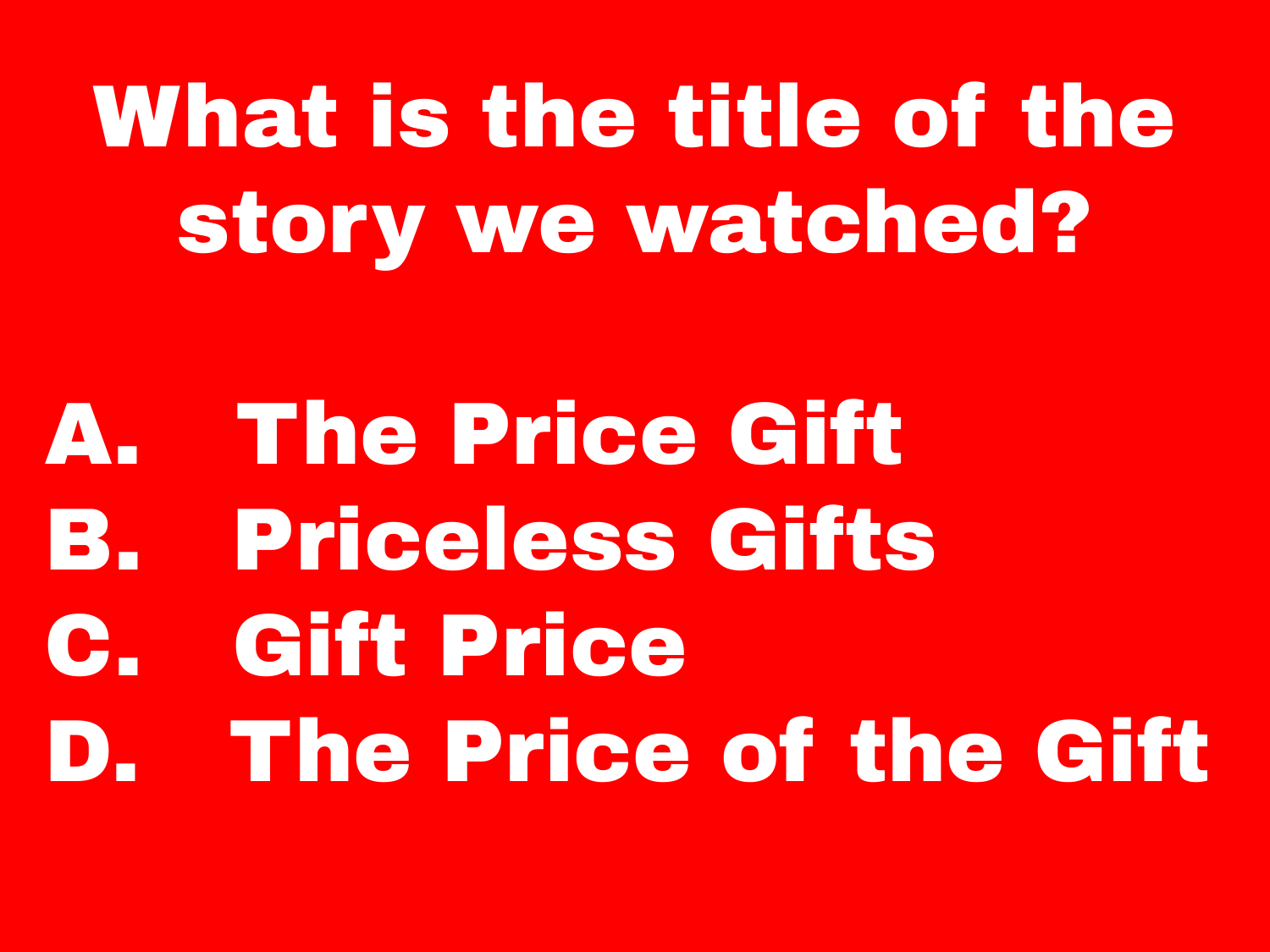

What is the title of the story we watched?

   The Price Gift
   Priceless Gifts
   Gift Price
   The Price of the Gift